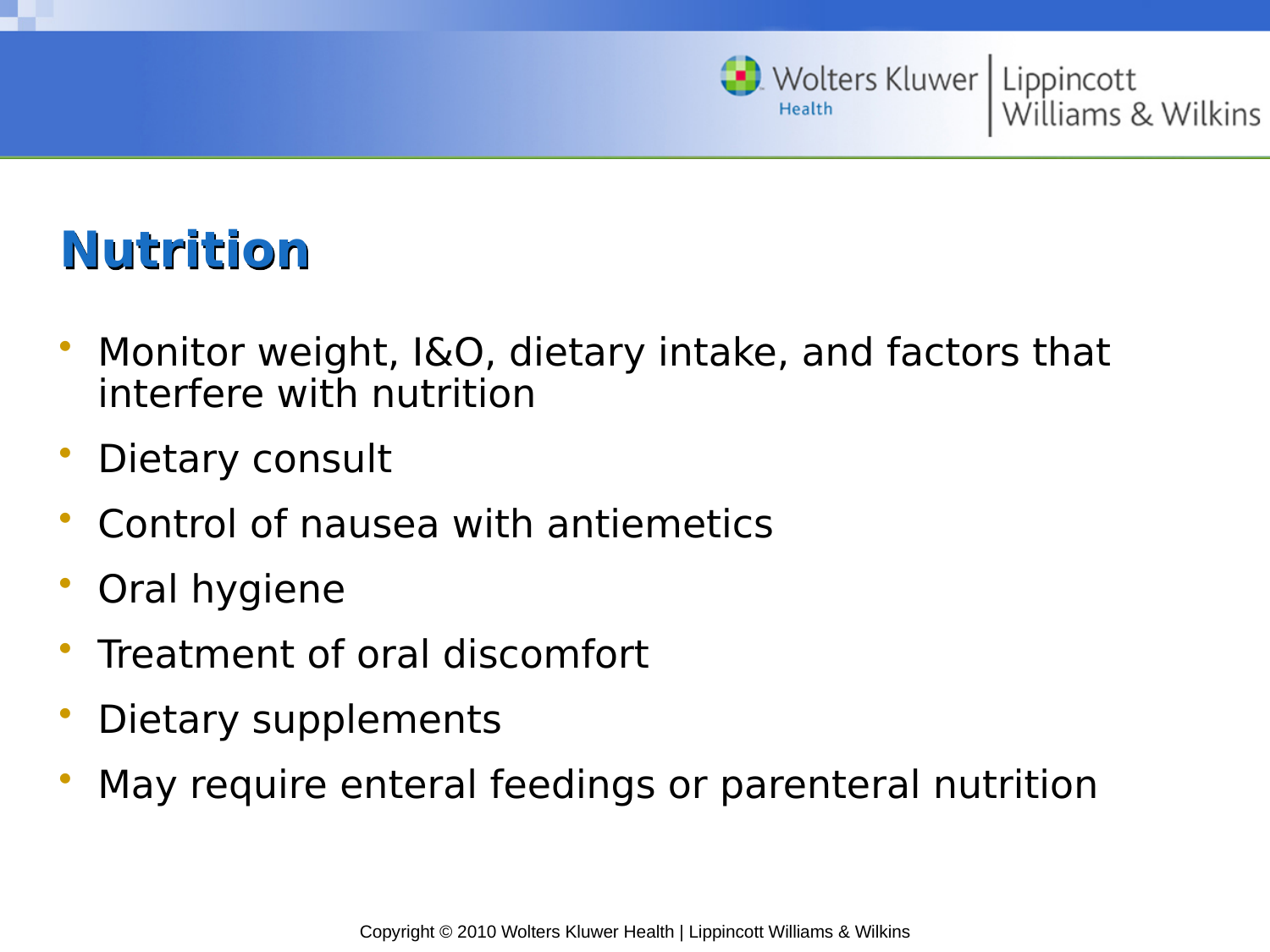

# Nutrition
Monitor weight, I&O, dietary intake, and factors that interfere with nutrition
Dietary consult
Control of nausea with antiemetics
Oral hygiene
Treatment of oral discomfort
Dietary supplements
May require enteral feedings or parenteral nutrition